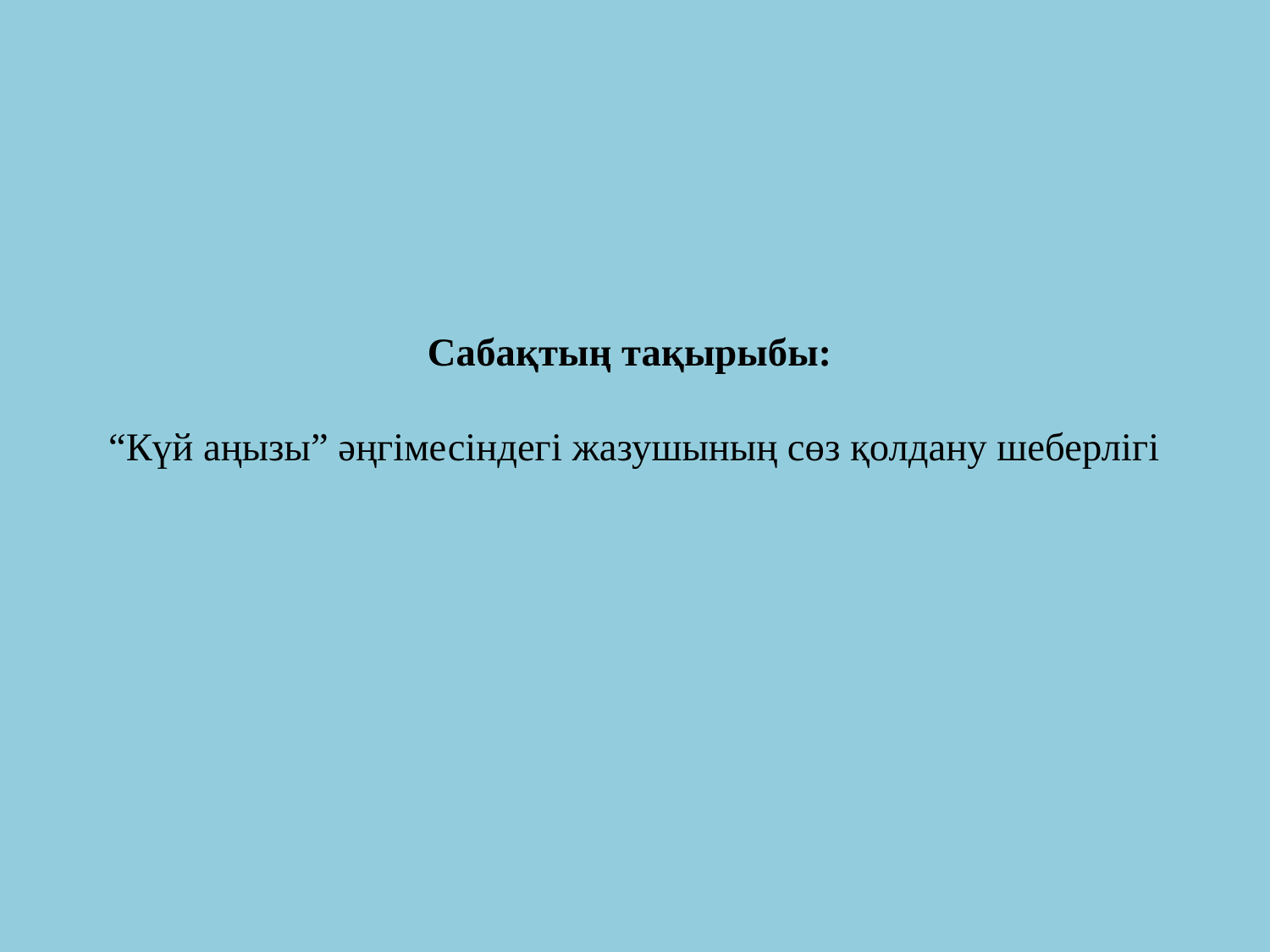

# Сабақтың тақырыбы: “Күй аңызы” әңгімесіндегі жазушының сөз қолдану шеберлігі